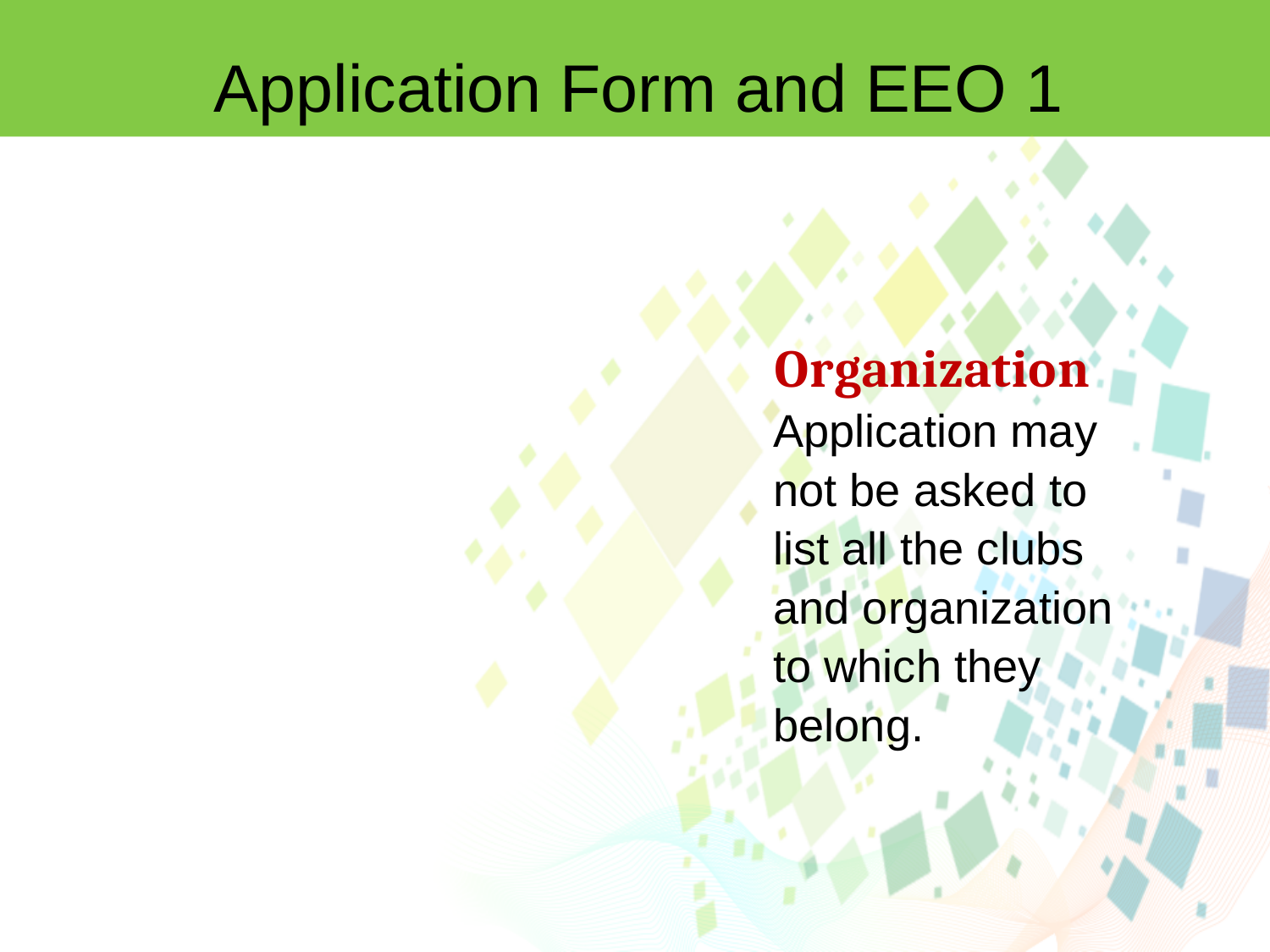

Application Form and EEO 1
Organization Application may not be asked to list all the clubs and organization to which they belong.